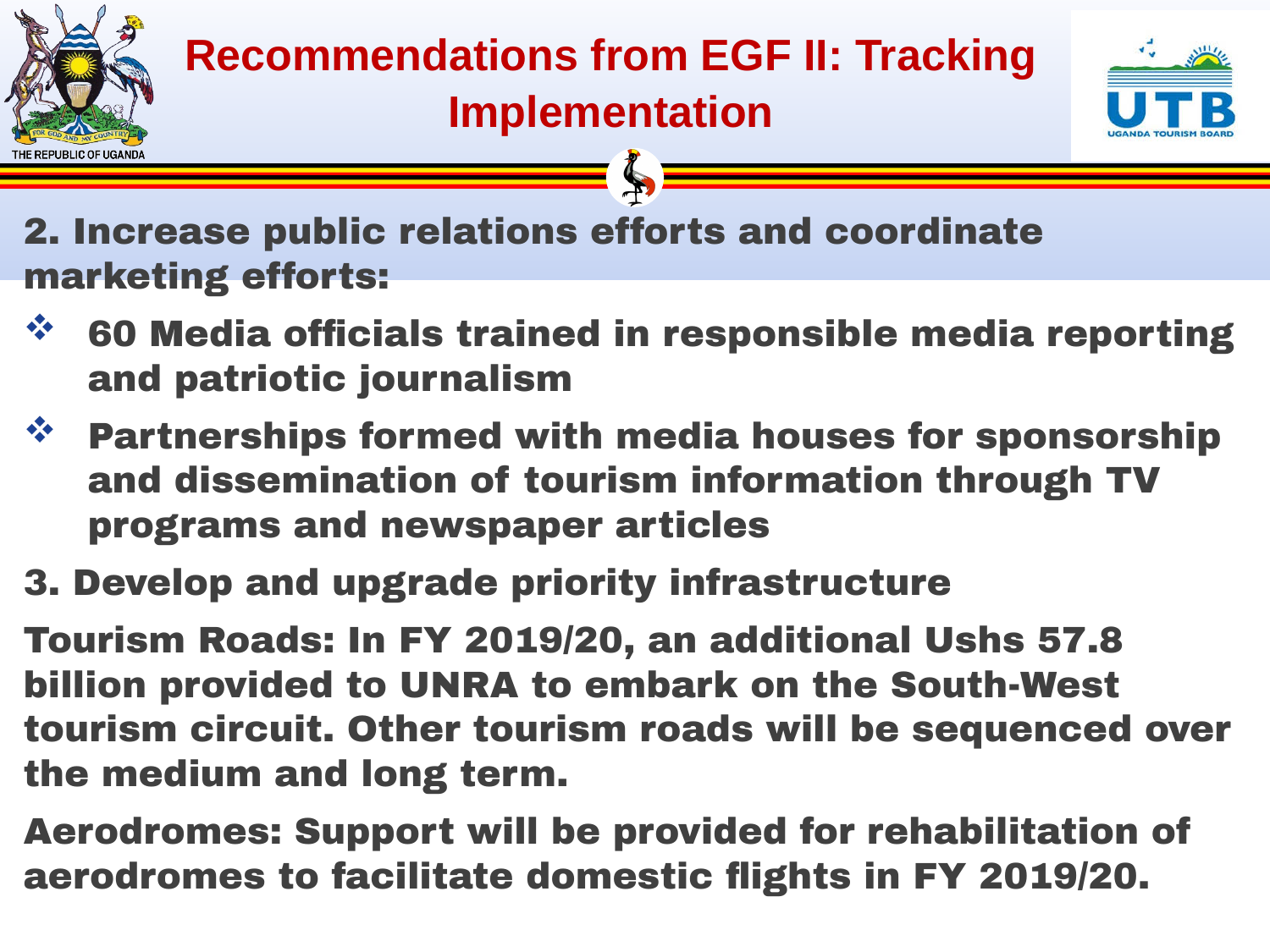

# Recommendations from EGF II: Tracking Implementation
2. Increase public relations efforts and coordinate marketing efforts:
60 Media officials trained in responsible media reporting and patriotic journalism
Partnerships formed with media houses for sponsorship and dissemination of tourism information through TV programs and newspaper articles
3. Develop and upgrade priority infrastructure
Tourism Roads: In FY 2019/20, an additional Ushs 57.8 billion provided to UNRA to embark on the South-West tourism circuit. Other tourism roads will be sequenced over the medium and long term.
Aerodromes: Support will be provided for rehabilitation of aerodromes to facilitate domestic flights in FY 2019/20.